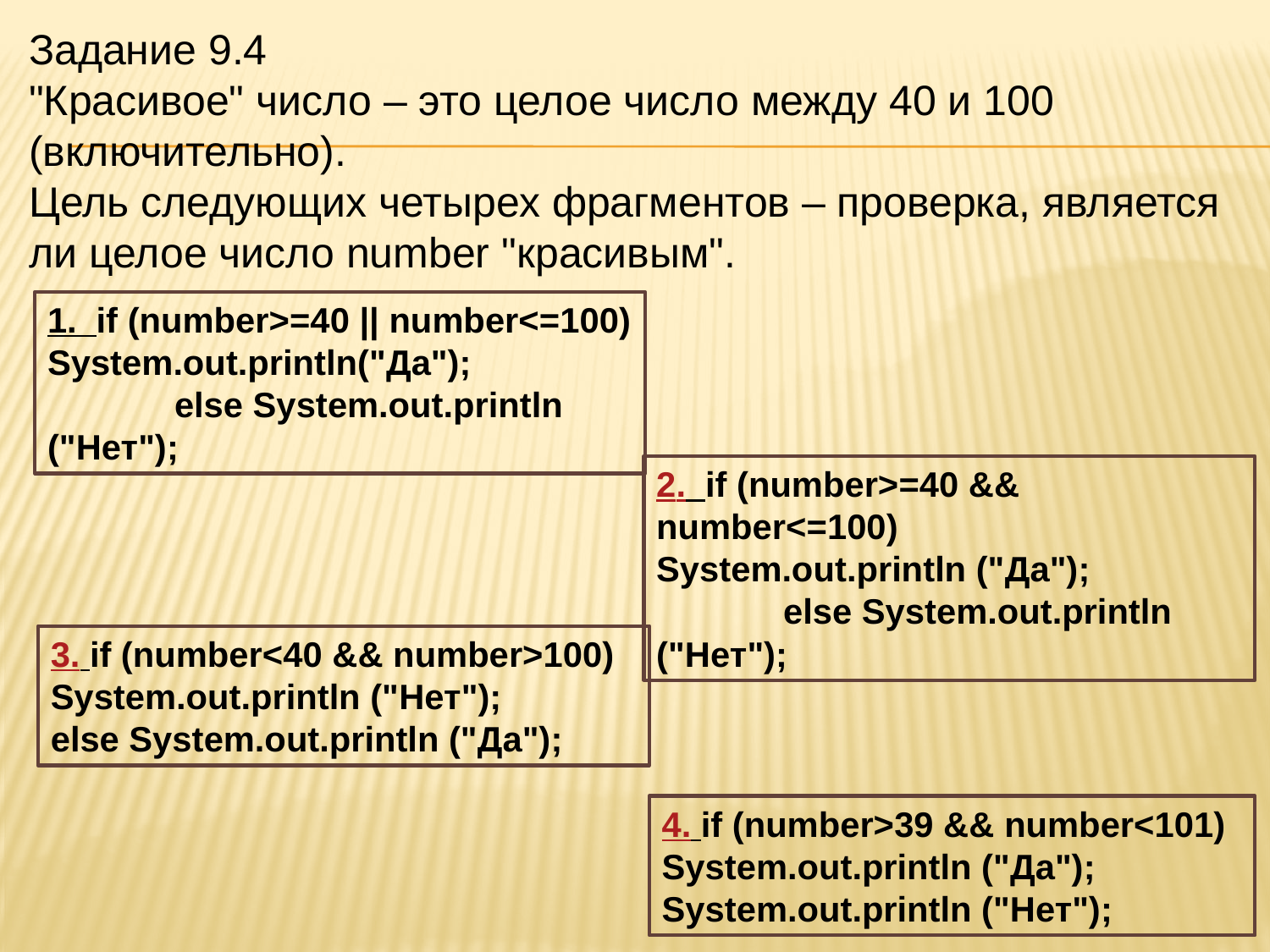

Задание 9.4
"Красивое" число – это целое число между 40 и 100 (включительно).
Цель следующих четырех фрагментов – проверка, является ли целое число number "красивым".
1.  if (number>=40 || number<=100)
System.out.println("Да");
   	else System.out.println ("Нет");
2.  if (number>=40 && number<=100)
System.out.println ("Да");
	else System.out.println ("Нет");
3. if (number<40 && number>100)
System.out.println ("Нет");
else System.out.println ("Да");
4. if (number>39 && number<101)
System.out.println ("Да");
System.out.println ("Нет");